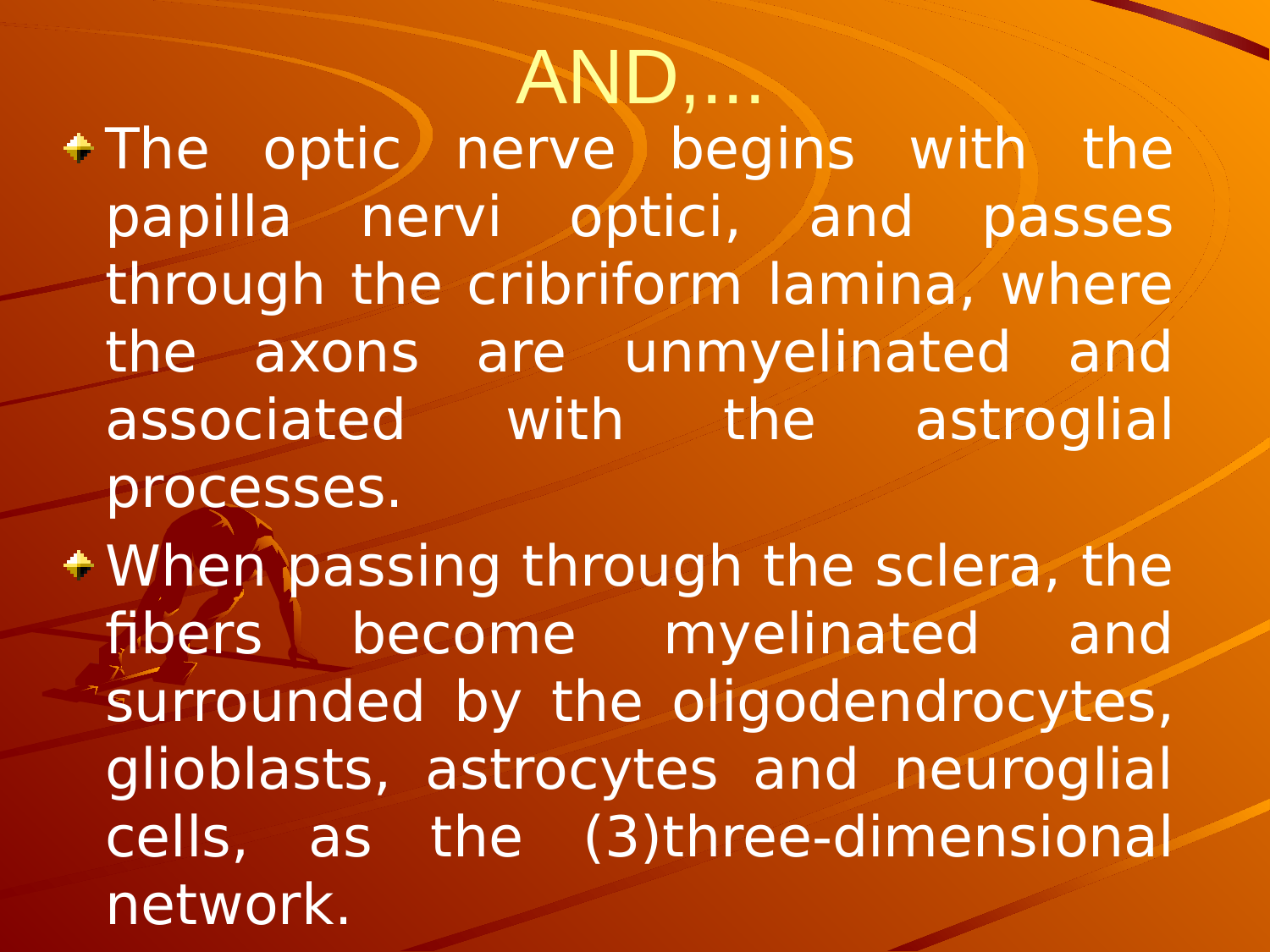

# AND,...
The optic nerve begins with the papilla nervi optici, and passes through the cribriform lamina, where the axons are unmyelinated and associated with the astroglial processes.
When passing through the sclera, the fibers become myelinated and surrounded by the oligodendrocytes, glioblasts, astrocytes and neuroglial cells, as the (3)three-dimensional network.